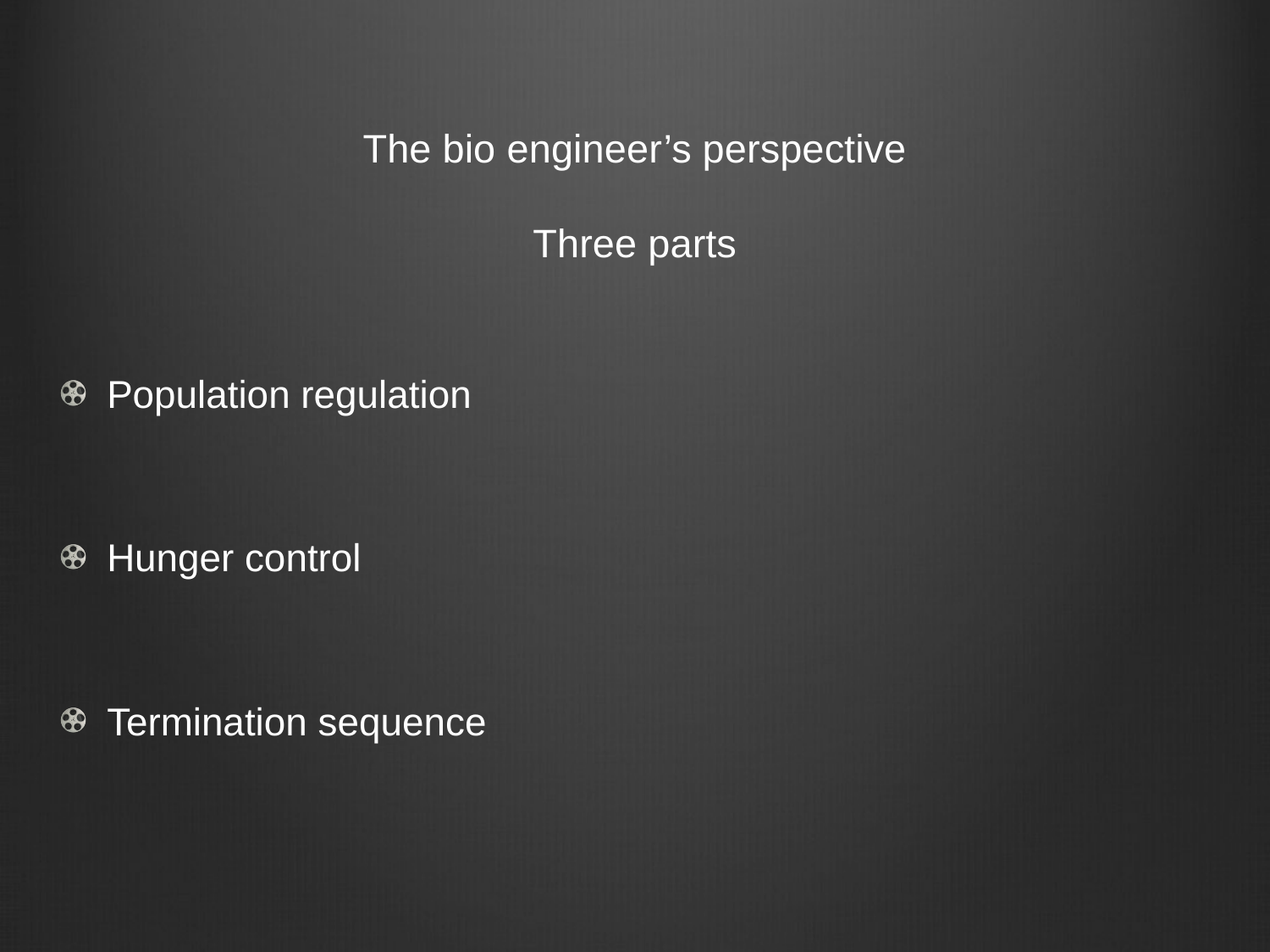

# The bio engineer’s perspective Three parts
Population regulation

Hunger control

Termination sequence